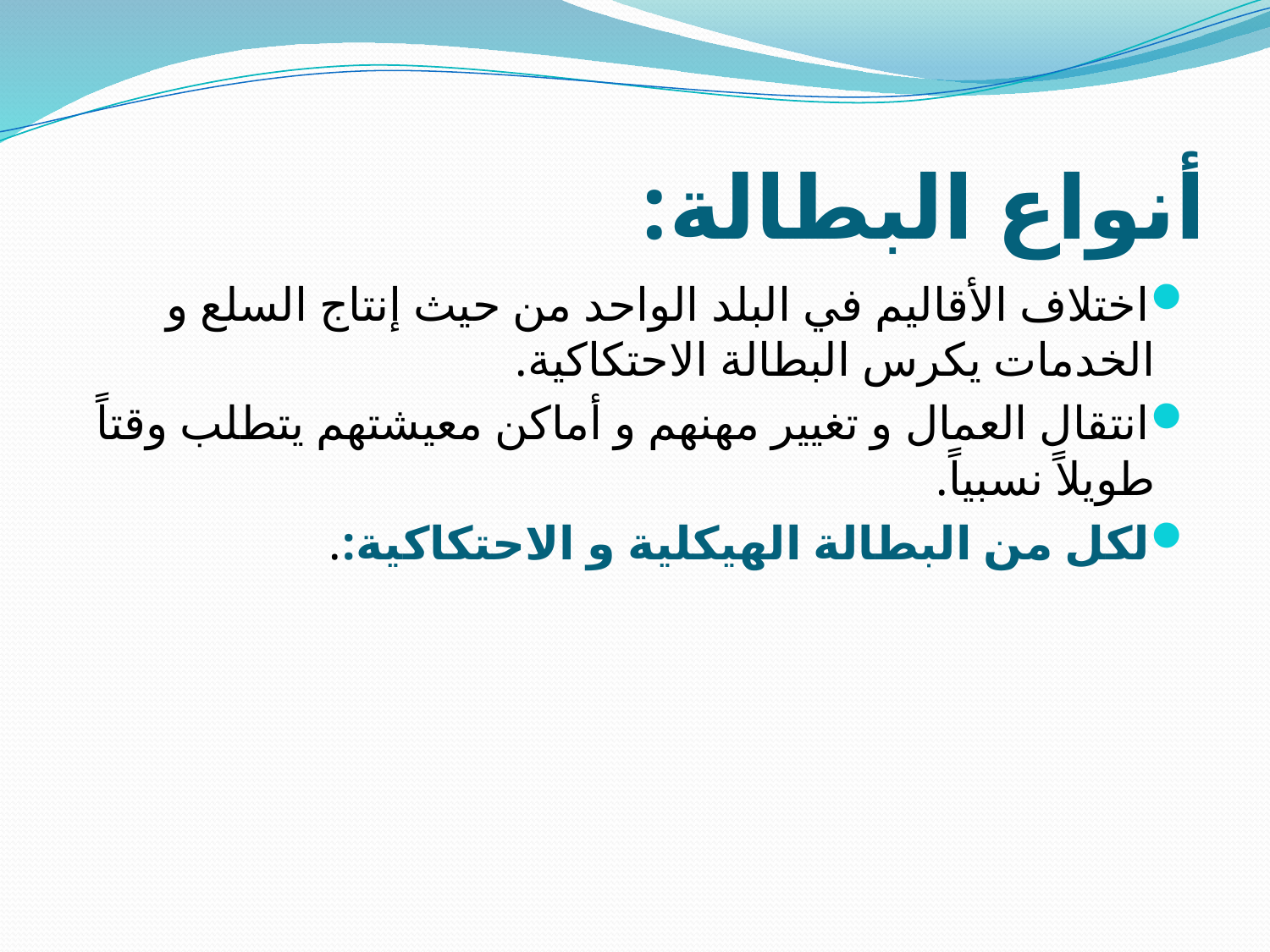

# أنواع البطالة:
اختلاف الأقاليم في البلد الواحد من حيث إنتاج السلع و الخدمات يكرس البطالة الاحتكاكية.
انتقال العمال و تغيير مهنهم و أماكن معيشتهم يتطلب وقتاً طويلاً نسبياً.
لكل من البطالة الهيكلية و الاحتكاكية:.